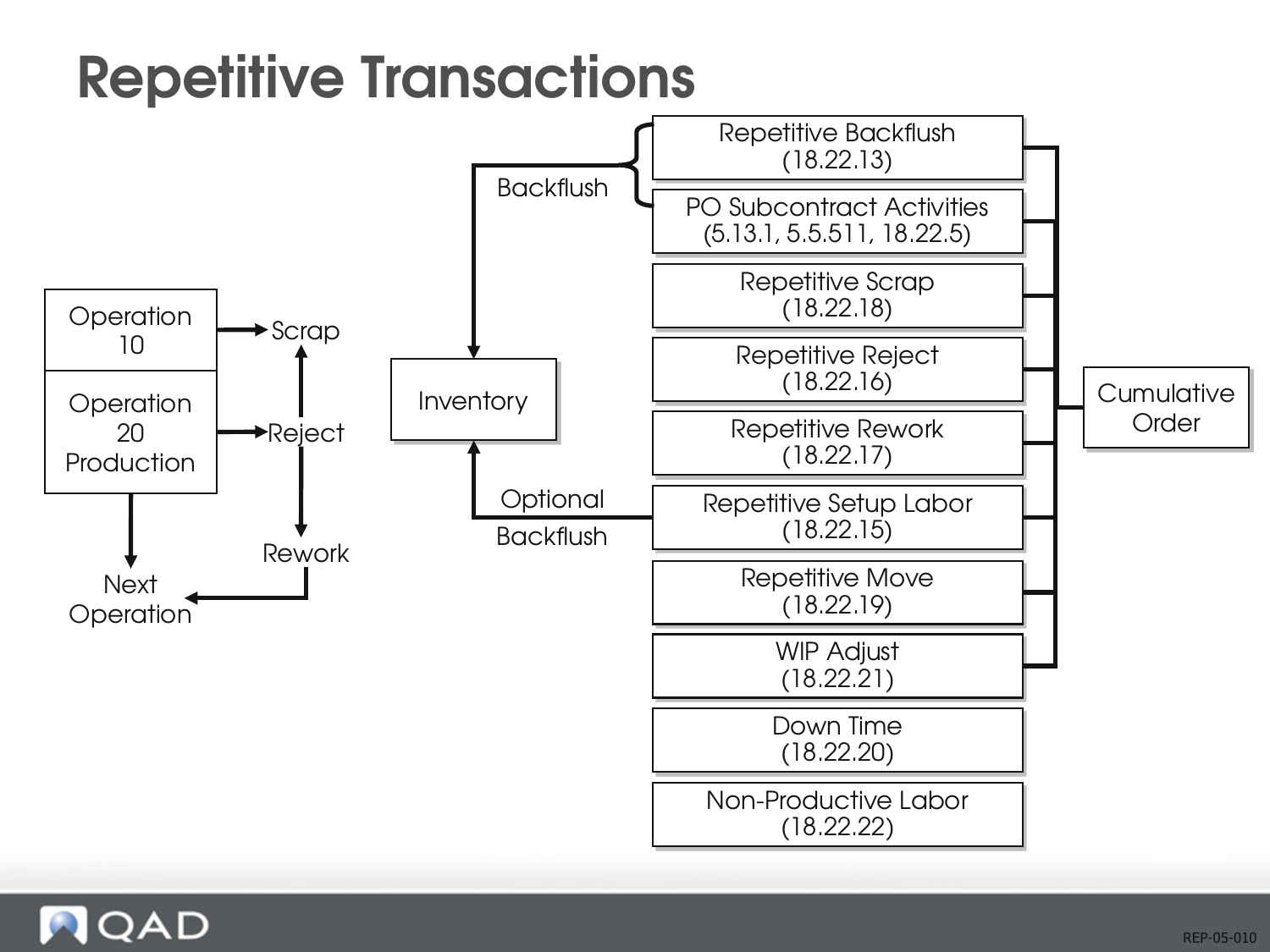

# Repetitive Transactions
Repetitive Backflush
(18.22.13)

Backflush
PO Subcontract Activities (5.13.1, 5.5.511, 18.22.5)
Repetitive Scrap
(18.22.18)
Operation
10
Operation
20
Production
Scrap
Repetitive Reject
(18.22.16)
Inventory
Cumulative
Order
Repetitive Rework
(18.22.17)
Reject
Optional
Backflush
Repetitive Setup Labor
(18.22.15)
Rework
Repetitive Move
(18.22.19)
Next
Operation
WIP Adjust
(18.22.21)
Down Time
(18.22.20)
Non-Productive Labor
(18.22.22)
REP-05-010